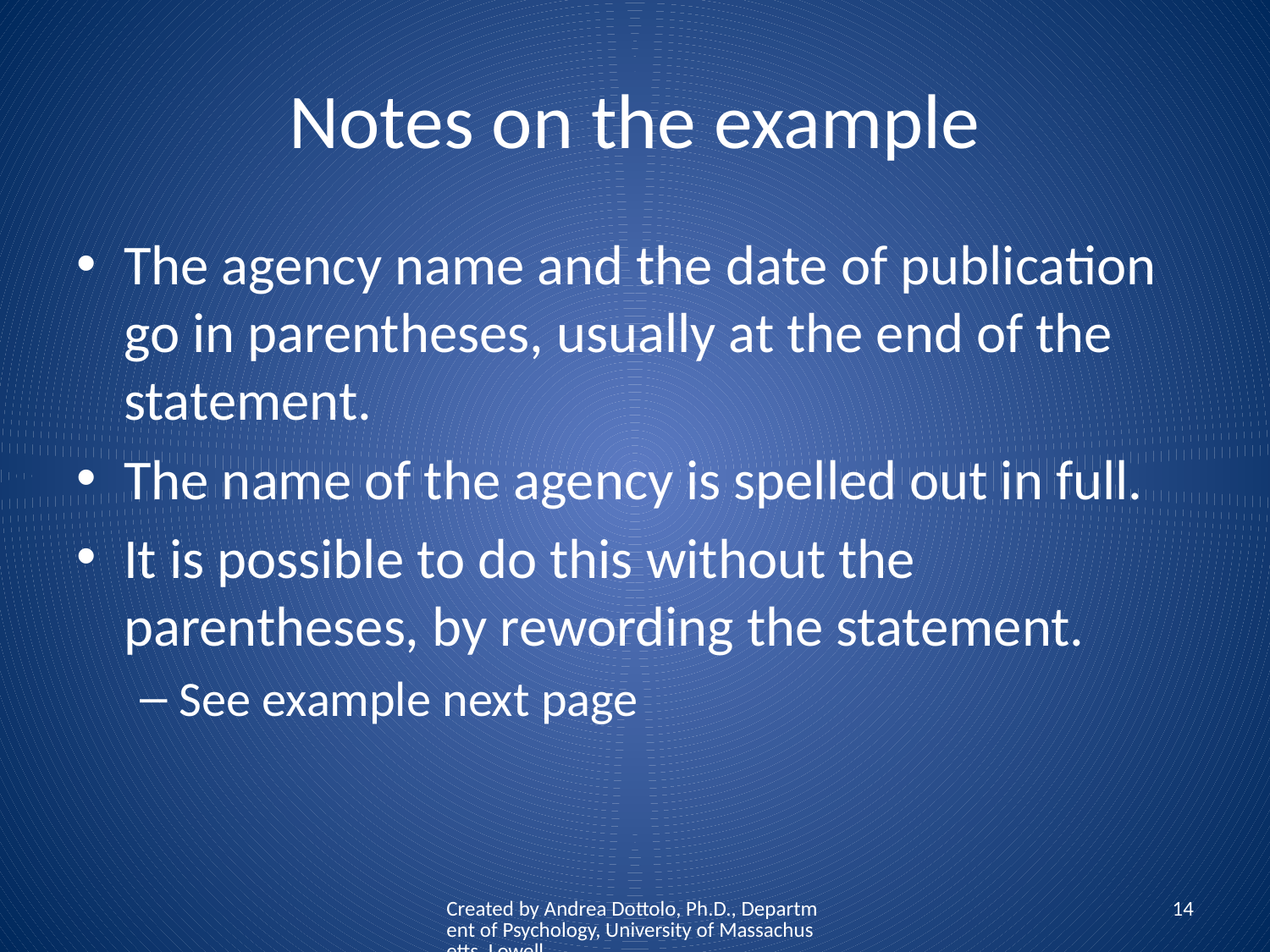

# Notes on the example
The agency name and the date of publication go in parentheses, usually at the end of the statement.
The name of the agency is spelled out in full.
It is possible to do this without the parentheses, by rewording the statement.
See example next page

Created by Andrea Dottolo, Ph.D., Department of Psychology, University of Massachusetts, Lowell
14